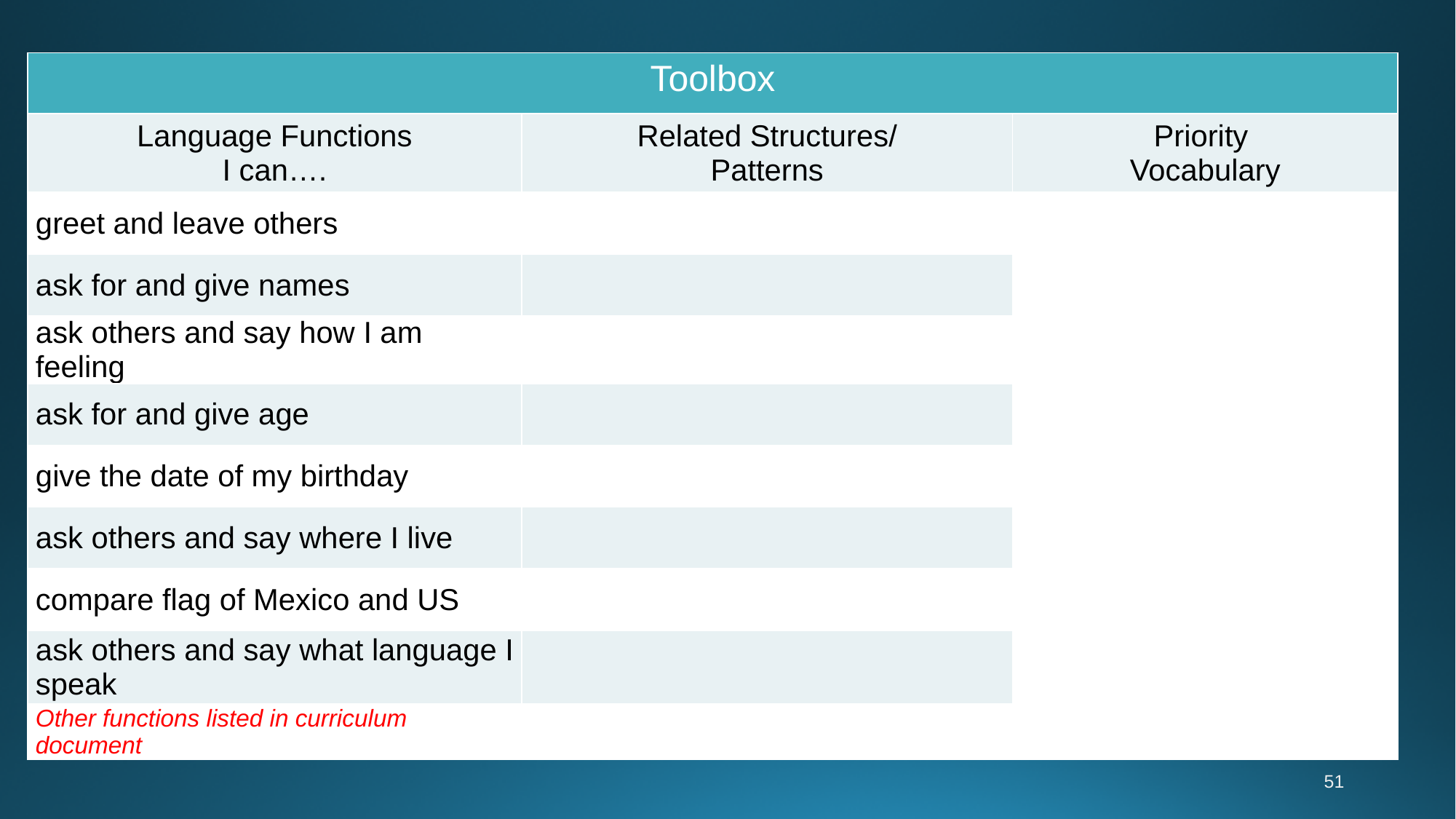

| Toolbox |  |  |
| --- | --- | --- |
| Language Functions I can…. | Related Structures/ Patterns | Priority Vocabulary |
| greet and leave others |  |  |
| ask for and give names |  |  |
| ask others and say how I am feeling |  |  |
| ask for and give age |  |  |
| give the date of my birthday |  |  |
| ask others and say where I live |  |  |
| compare flag of Mexico and US |  |  |
| ask others and say what language I speak |  |  |
| Other functions listed in curriculum document |  |  |
51